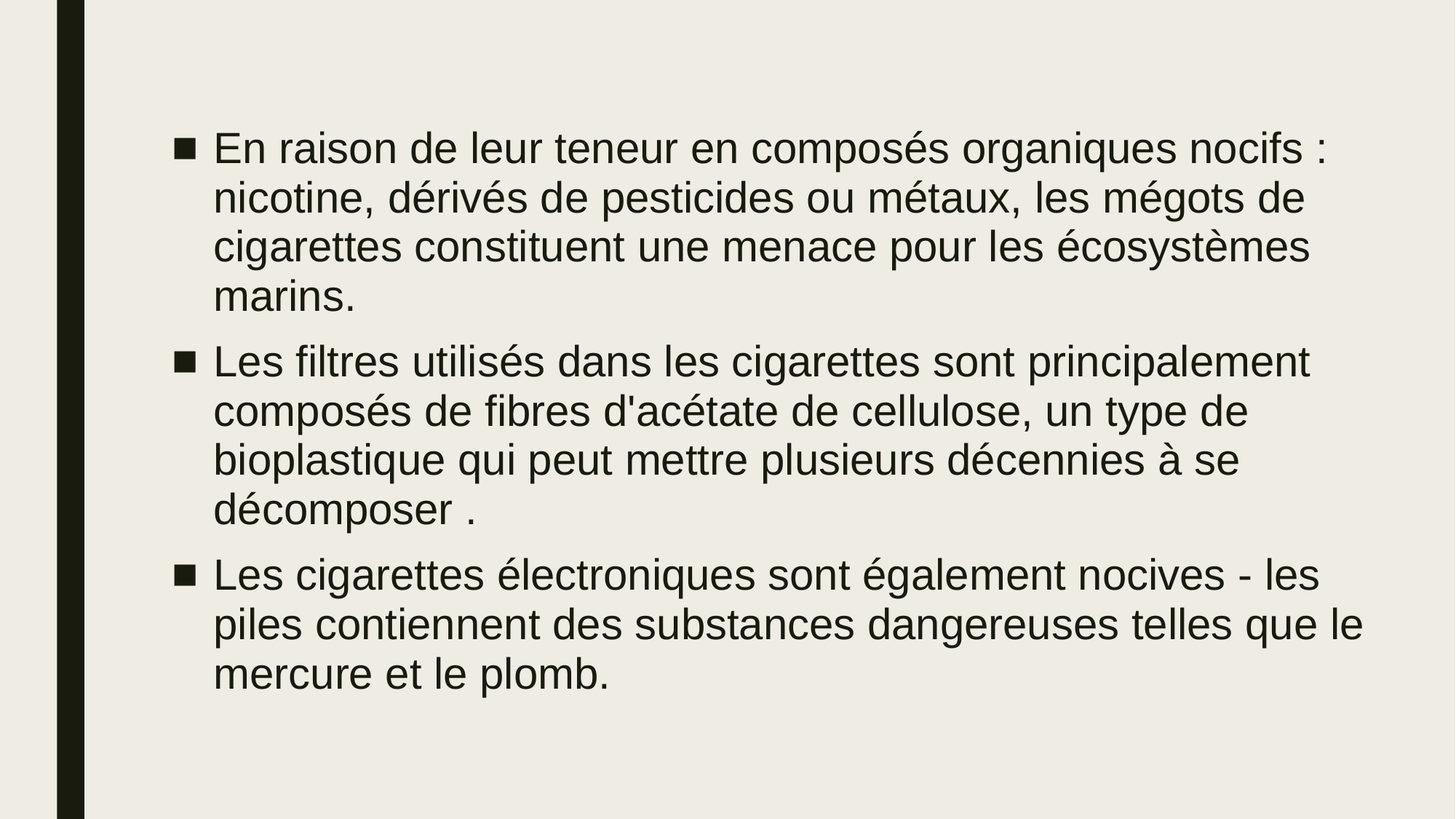

En raison de leur teneur en composés organiques nocifs : nicotine, dérivés de pesticides ou métaux, les mégots de cigarettes constituent une menace pour les écosystèmes marins.
Les filtres utilisés dans les cigarettes sont principalement composés de fibres d'acétate de cellulose, un type de bioplastique qui peut mettre plusieurs décennies à se décomposer .
Les cigarettes électroniques sont également nocives - les piles contiennent des substances dangereuses telles que le mercure et le plomb.